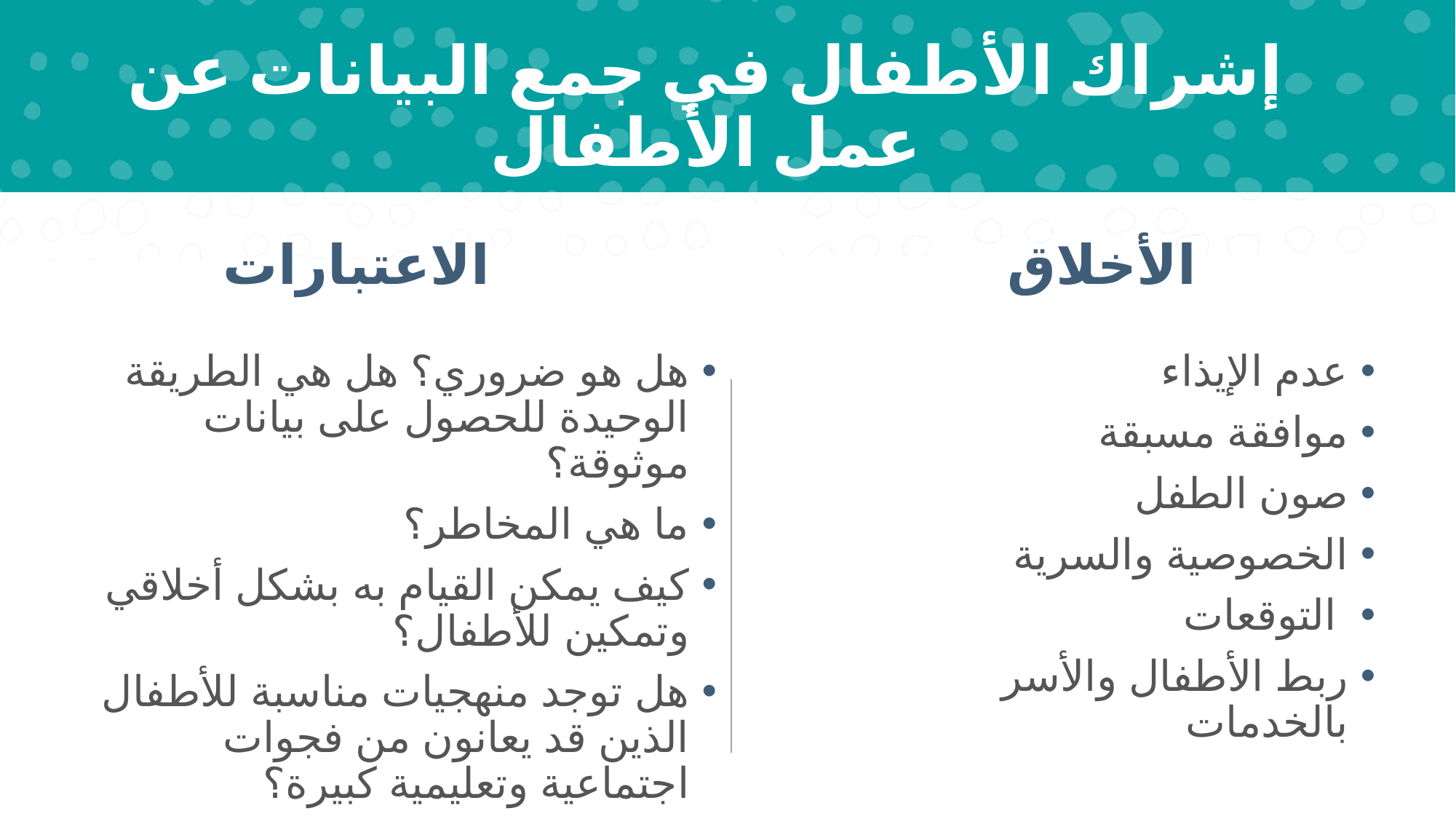

# إشراك الأطفال في جمع البيانات عن عمل الأطفال
الاعتبارات
الأخلاق
هل هو ضروري؟ هل هي الطريقة الوحيدة للحصول على بيانات موثوقة؟
ما هي المخاطر؟
كيف يمكن القيام به بشكل أخلاقي وتمكين للأطفال؟
هل توجد منهجيات مناسبة للأطفال الذين قد يعانون من فجوات اجتماعية وتعليمية كبيرة؟

عدم الإيذاء
موافقة مسبقة
صون الطفل
الخصوصية والسرية
 التوقعات
ربط الأطفال والأسر بالخدمات